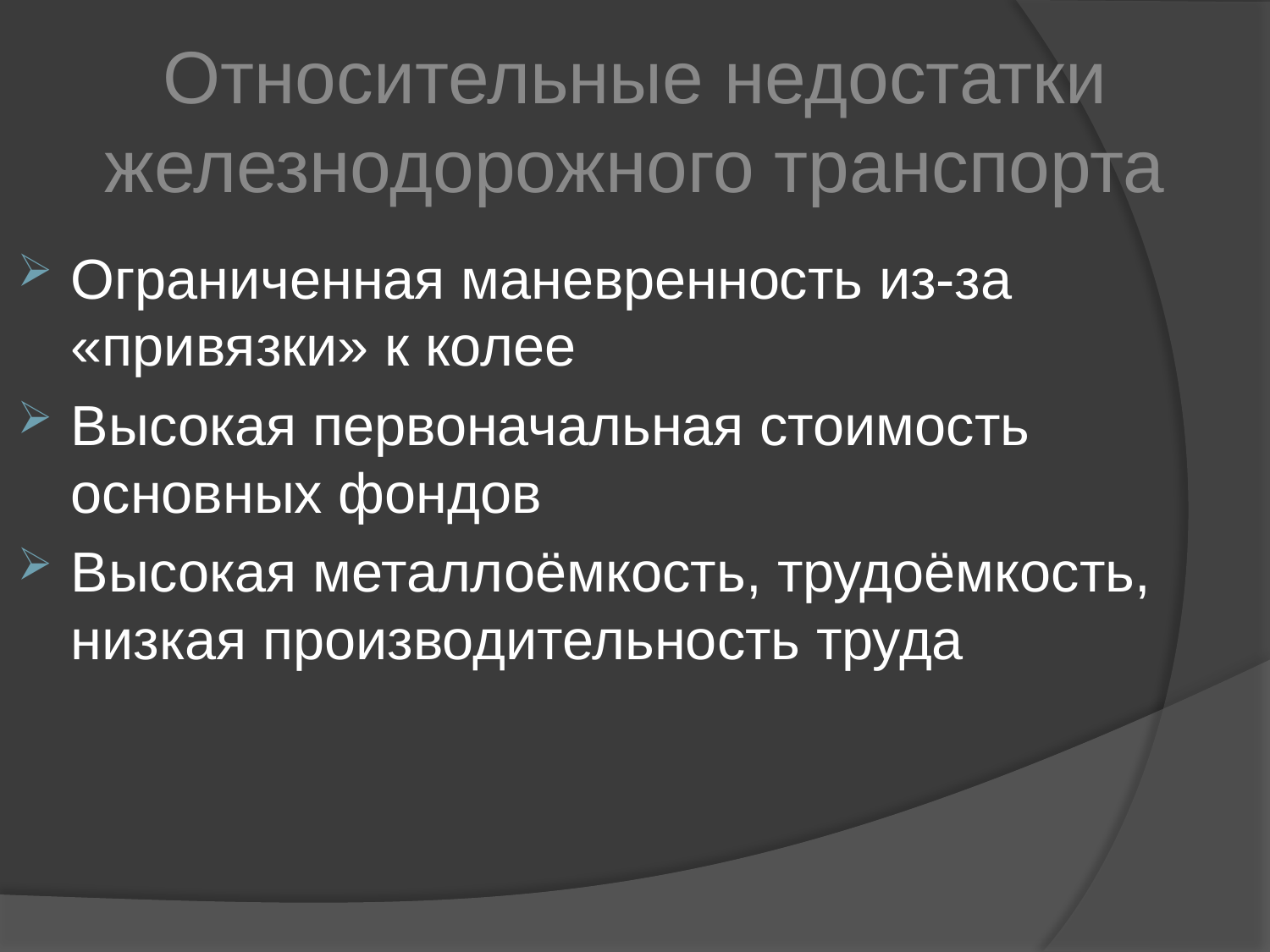

# Относительные недостатки железнодорожного транспорта
Ограниченная маневренность из-за «привязки» к колее
Высокая первоначальная стоимость основных фондов
Высокая металлоёмкость, трудоёмкость, низкая производительность труда